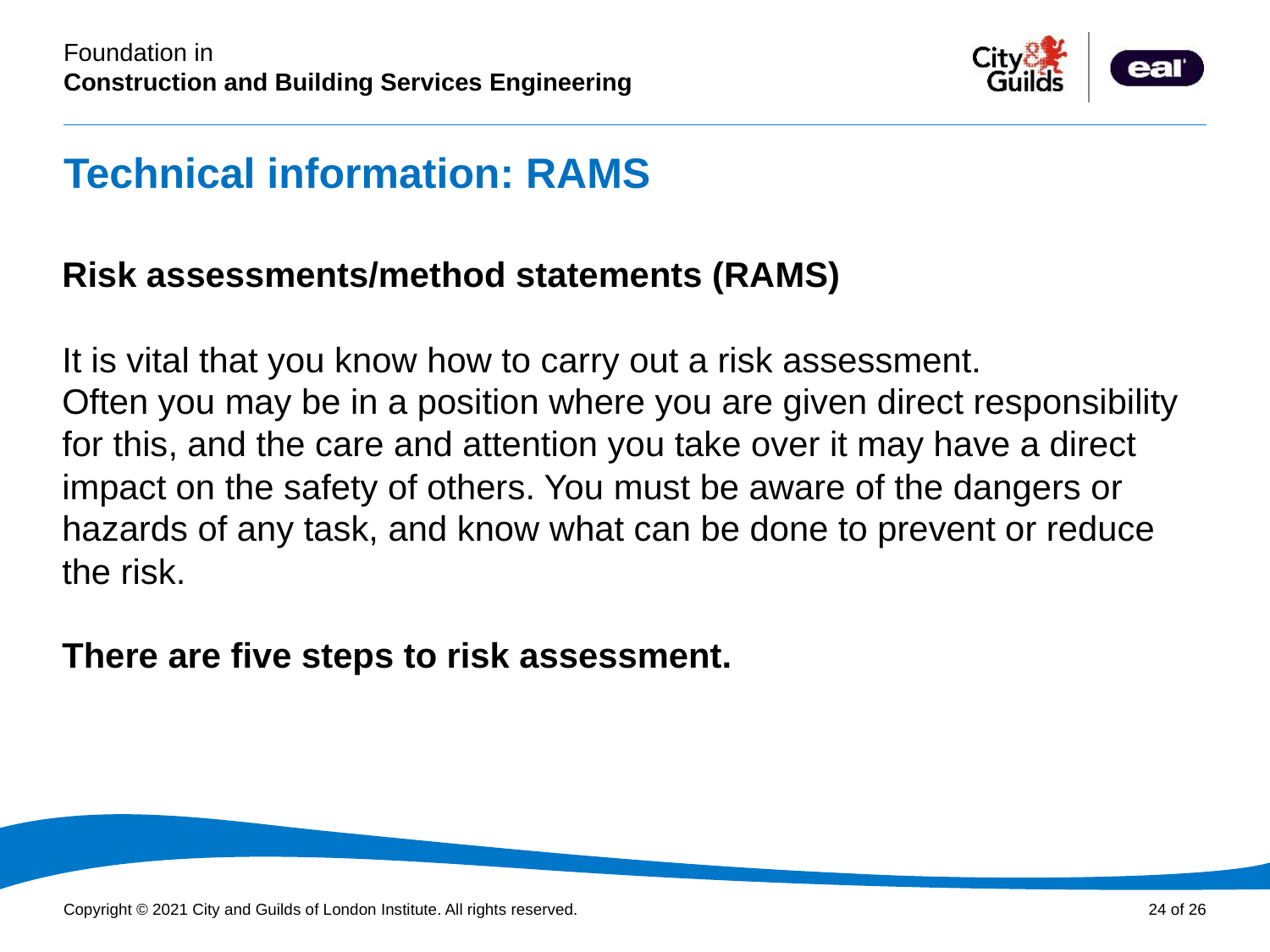

# Technical information: RAMS

PowerPoint presentation
Risk assessments/method statements (RAMS)

It is vital that you know how to carry out a risk assessment.
Often you may be in a position where you are given direct responsibility for this, and the care and attention you take over it may have a direct impact on the safety of others. You must be aware of the dangers or hazards of any task, and know what can be done to prevent or reduce the risk.

There are five steps to risk assessment.